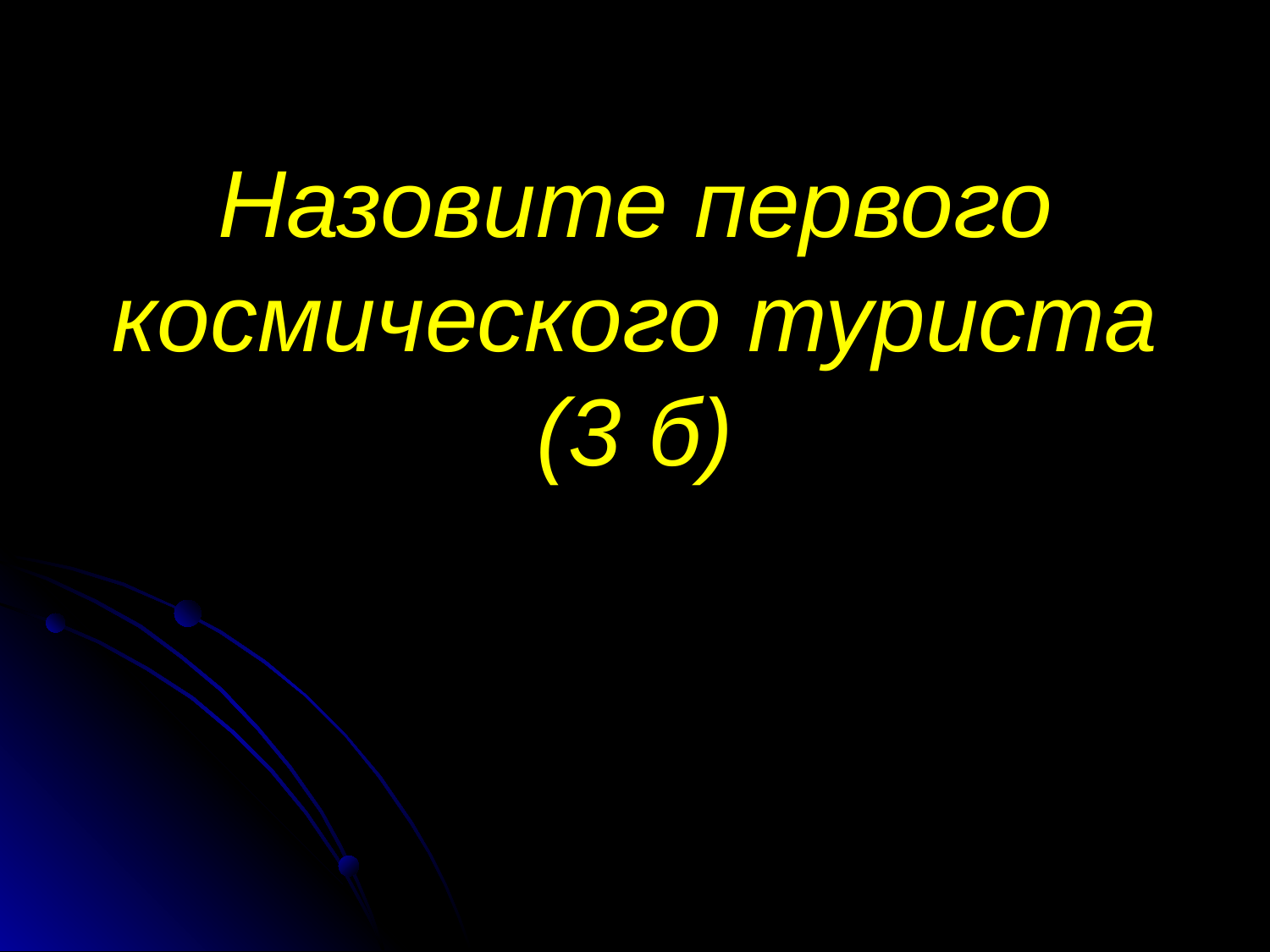

# Назовите первого космического туриста (3 б)